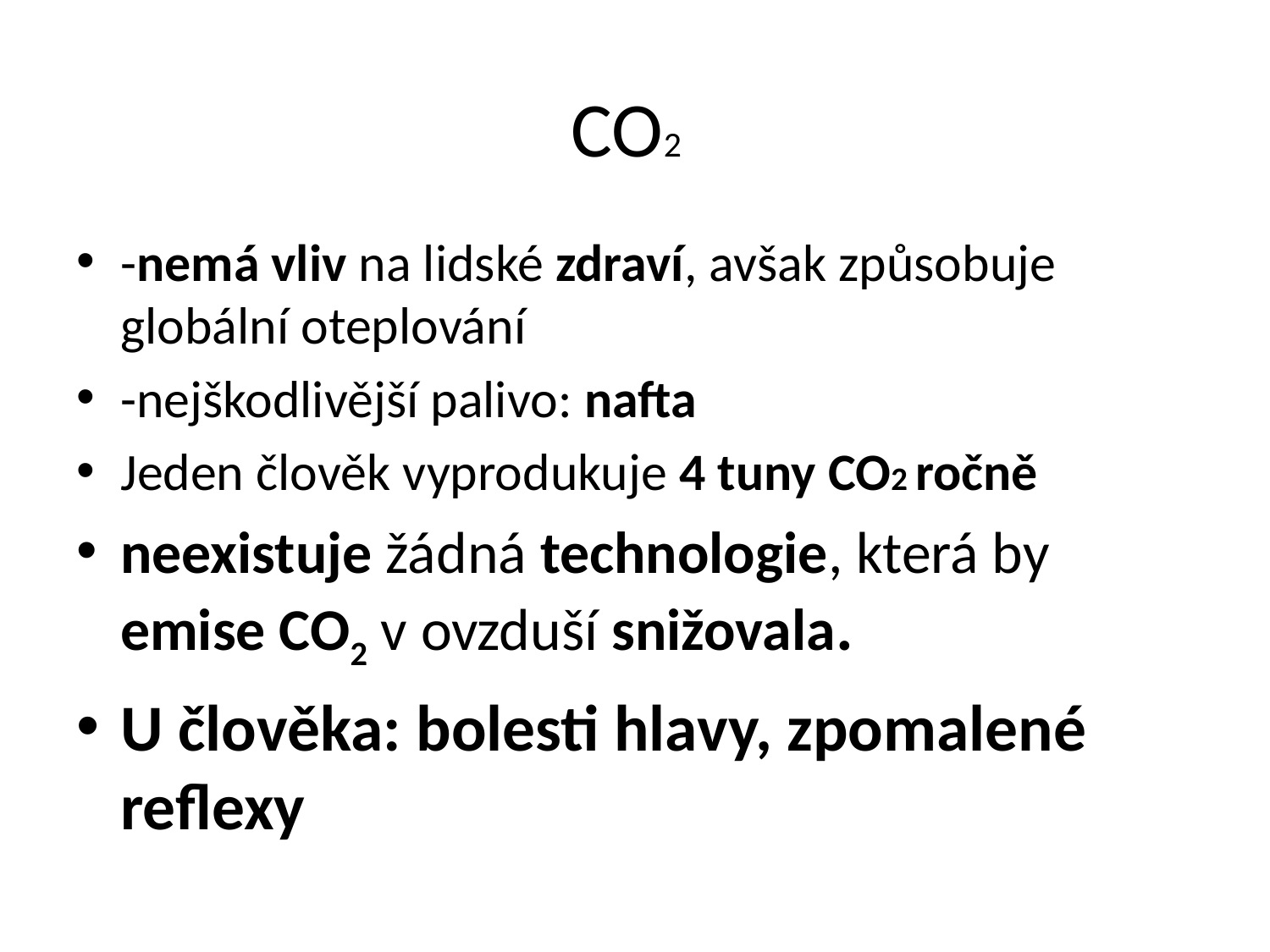

# CO2
-nemá vliv na lidské zdraví, avšak způsobuje globální oteplování
-nejškodlivější palivo: nafta
Jeden člověk vyprodukuje 4 tuny CO2 ročně
neexistuje žádná technologie, která by emise CO2 v ovzduší snižovala.
U člověka: bolesti hlavy, zpomalené reflexy